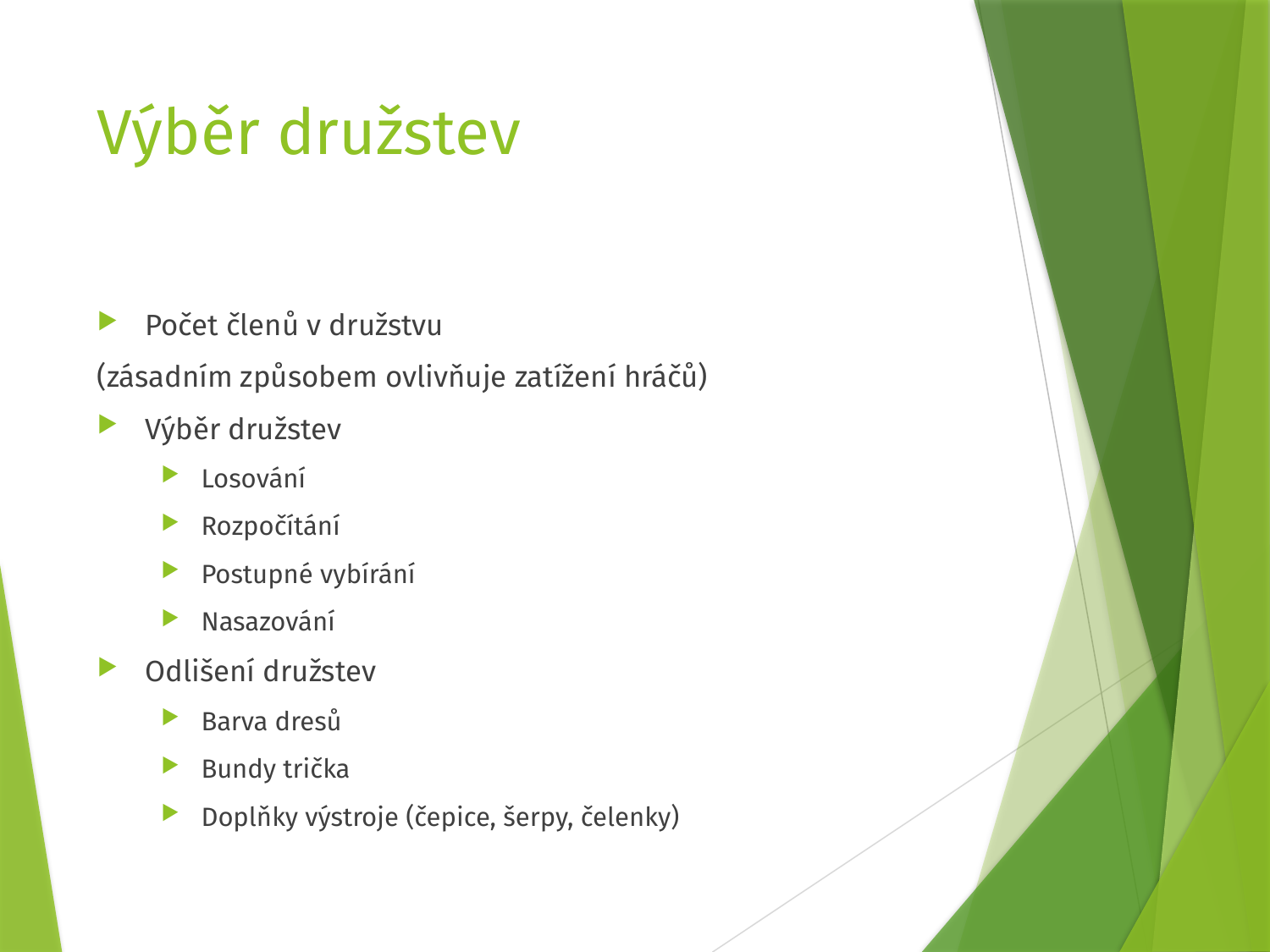

# Výběr družstev
Počet členů v družstvu
(zásadním způsobem ovlivňuje zatížení hráčů)
Výběr družstev
Losování
Rozpočítání
Postupné vybírání
Nasazování
Odlišení družstev
Barva dresů
Bundy trička
Doplňky výstroje (čepice, šerpy, čelenky)